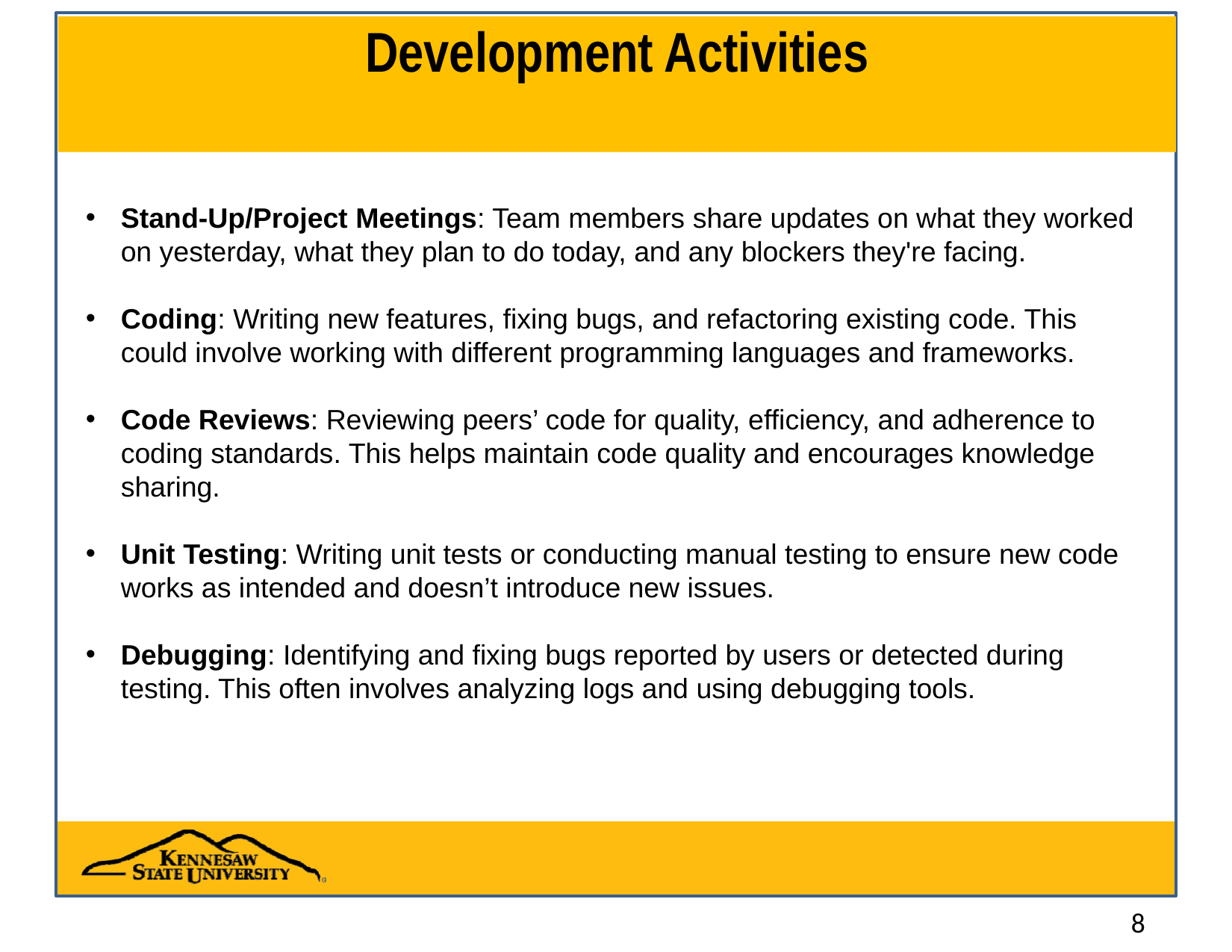

# Development Activities
Stand-Up/Project Meetings: Team members share updates on what they worked on yesterday, what they plan to do today, and any blockers they're facing.

Coding: Writing new features, fixing bugs, and refactoring existing code. This could involve working with different programming languages and frameworks.

Code Reviews: Reviewing peers’ code for quality, efficiency, and adherence to coding standards. This helps maintain code quality and encourages knowledge sharing.

Unit Testing: Writing unit tests or conducting manual testing to ensure new code works as intended and doesn’t introduce new issues.

Debugging: Identifying and fixing bugs reported by users or detected during testing. This often involves analyzing logs and using debugging tools.